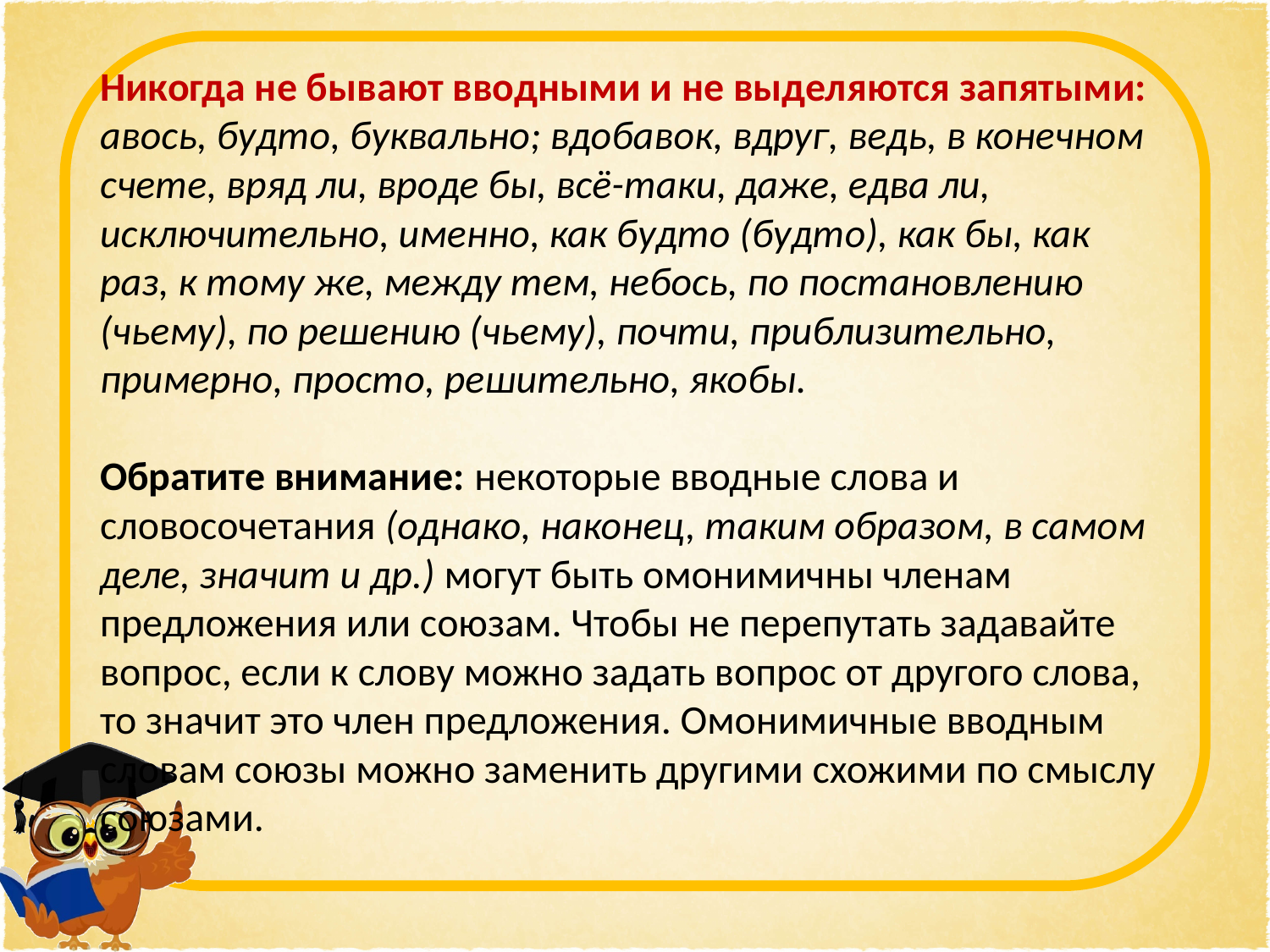

Никогда не бывают вводными и не выделяются запятыми:
авось, будто, буквально; вдобавок, вдруг, ведь, в конечном счете, вряд ли, вроде бы, всё-таки, даже, едва ли, исключительно, именно, как будто (будто), как бы, как раз, к тому же, между тем, небось, по постановлению (чьему), по решению (чьему), почти, приблизительно, примерно, просто, решительно, якобы.
Обратите внимание: некоторые вводные слова и словосочетания (однако, наконец, таким образом, в самом деле, значит и др.) могут быть омонимичны членам предложения или союзам. Чтобы не перепутать задавайте вопрос, если к слову можно задать вопрос от другого слова, то значит это член предложения. Омонимичные вводным словам союзы можно заменить другими схожими по смыслу союзами.